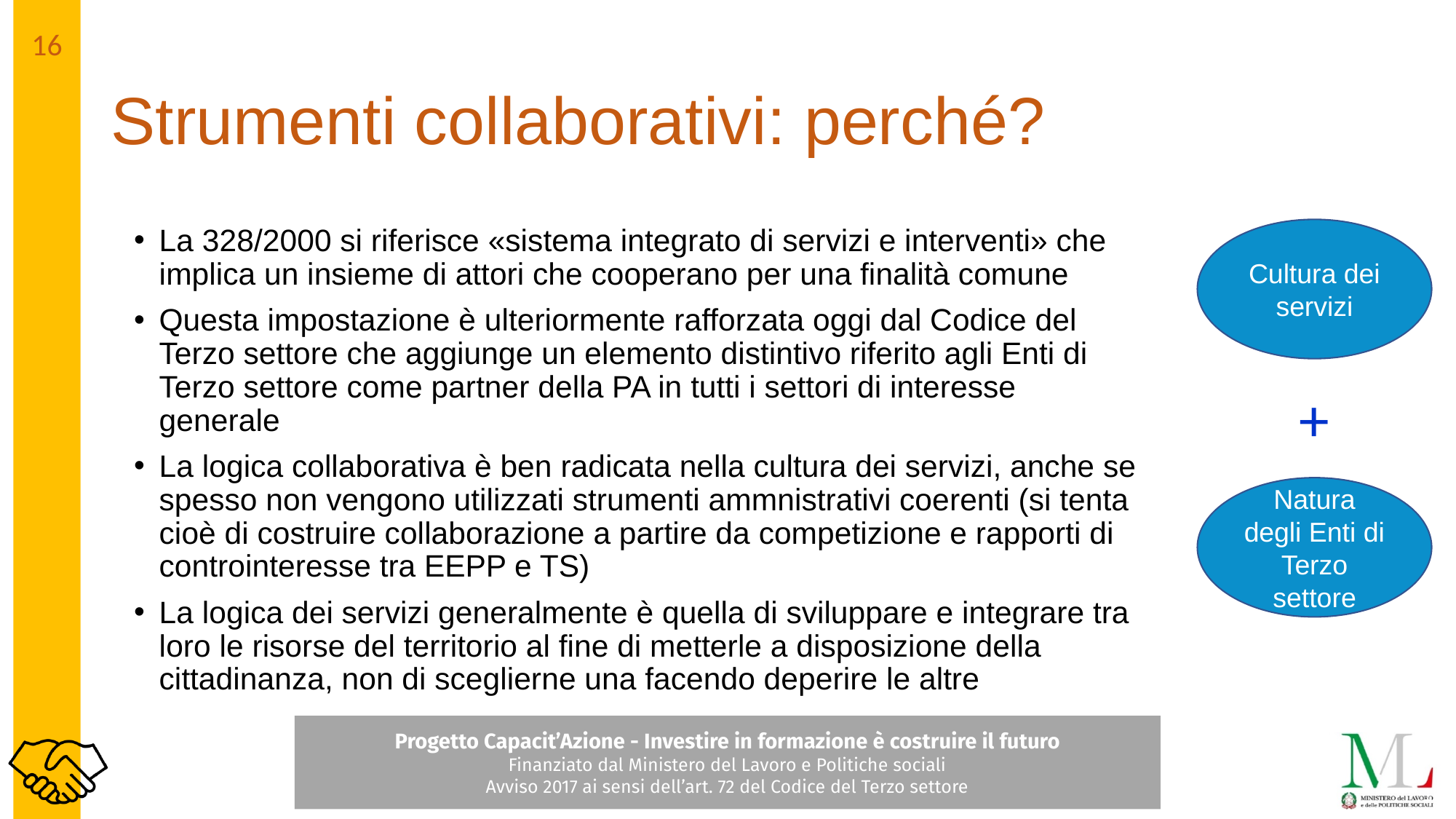

# Strumenti collaborativi: perché?
La 328/2000 si riferisce «sistema integrato di servizi e interventi» che implica un insieme di attori che cooperano per una finalità comune
Questa impostazione è ulteriormente rafforzata oggi dal Codice del Terzo settore che aggiunge un elemento distintivo riferito agli Enti di Terzo settore come partner della PA in tutti i settori di interesse generale
La logica collaborativa è ben radicata nella cultura dei servizi, anche se spesso non vengono utilizzati strumenti ammnistrativi coerenti (si tenta cioè di costruire collaborazione a partire da competizione e rapporti di controinteresse tra EEPP e TS)
La logica dei servizi generalmente è quella di sviluppare e integrare tra loro le risorse del territorio al fine di metterle a disposizione della cittadinanza, non di sceglierne una facendo deperire le altre
Cultura dei servizi
+
Natura degli Enti di Terzo settore
16